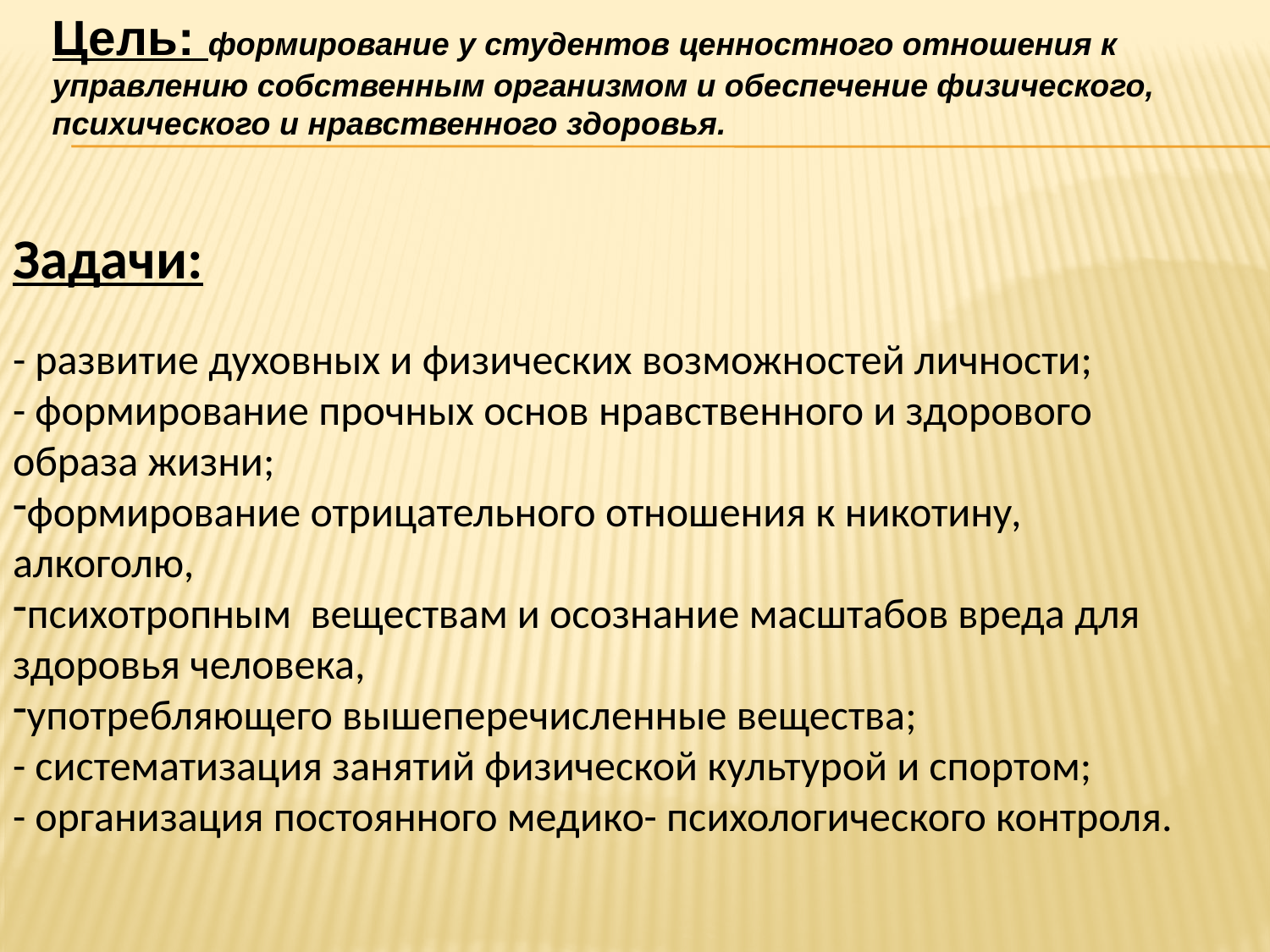

Задачи:

- развитие духовных и физических возможностей личности;
- формирование прочных основ нравственного и здорового образа жизни;
формирование отрицательного отношения к никотину, алкоголю,
психотропным  веществам и осознание масштабов вреда для здоровья человека,
употребляющего вышеперечисленные вещества;
- систематизация занятий физической культурой и спортом;
- организация постоянного медико- психологического контроля.
Цель: формирование у студентов ценностного отношения к управлению собственным организмом и обеспечение физического, психического и нравственного здоровья.
#